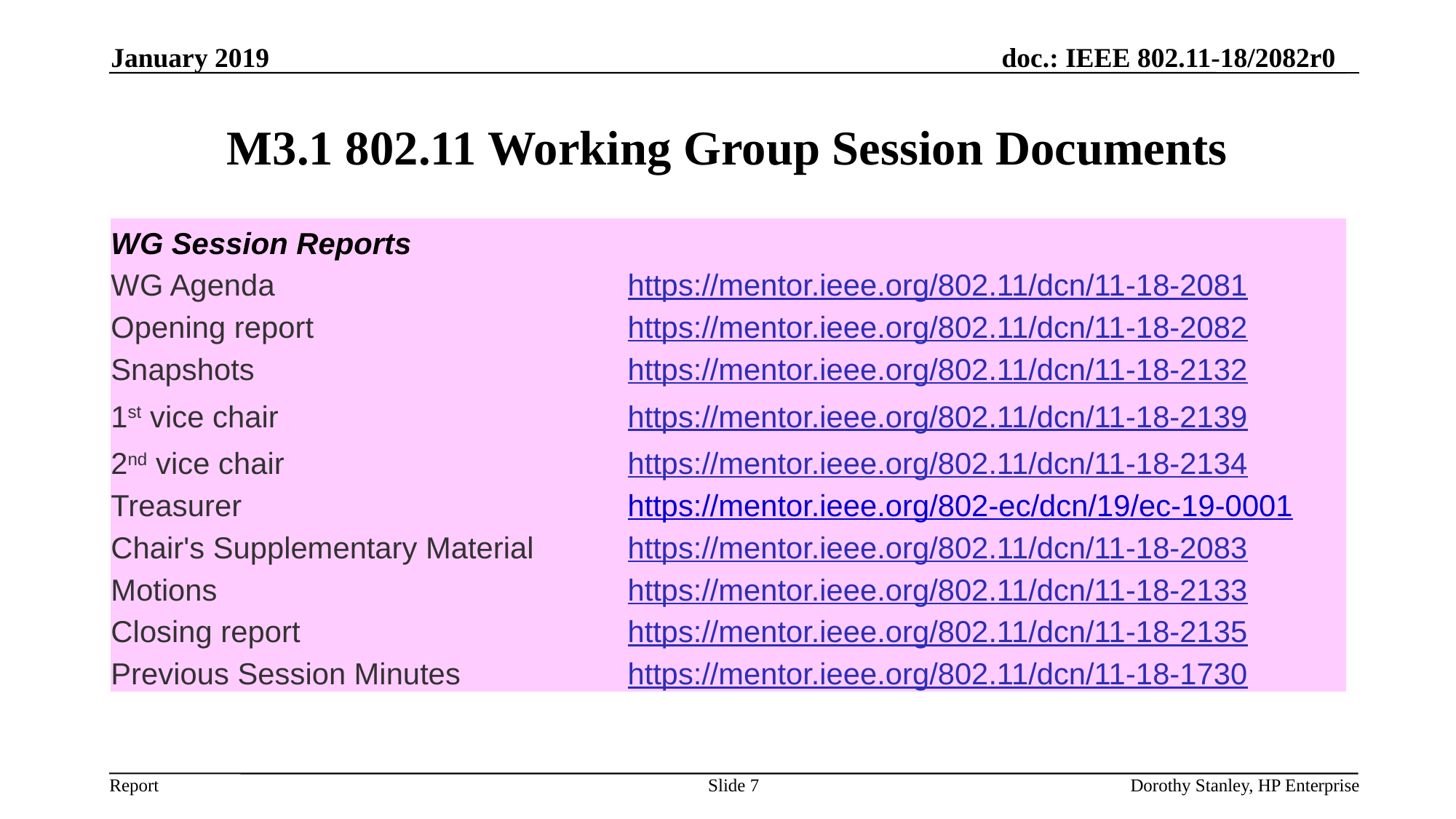

January 2019
# M3.1 802.11 Working Group Session Documents
| WG Session Reports |  |
| --- | --- |
| WG Agenda | https://mentor.ieee.org/802.11/dcn/11-18-2081 |
| Opening report | https://mentor.ieee.org/802.11/dcn/11-18-2082 |
| Snapshots | https://mentor.ieee.org/802.11/dcn/11-18-2132 |
| 1st vice chair | https://mentor.ieee.org/802.11/dcn/11-18-2139 |
| 2nd vice chair | https://mentor.ieee.org/802.11/dcn/11-18-2134 |
| Treasurer | https://mentor.ieee.org/802-ec/dcn/19/ec-19-0001 |
| Chair's Supplementary Material | https://mentor.ieee.org/802.11/dcn/11-18-2083 |
| Motions | https://mentor.ieee.org/802.11/dcn/11-18-2133 |
| Closing report | https://mentor.ieee.org/802.11/dcn/11-18-2135 |
| Previous Session Minutes | https://mentor.ieee.org/802.11/dcn/11-18-1730 |
Slide 7
Dorothy Stanley, HP Enterprise